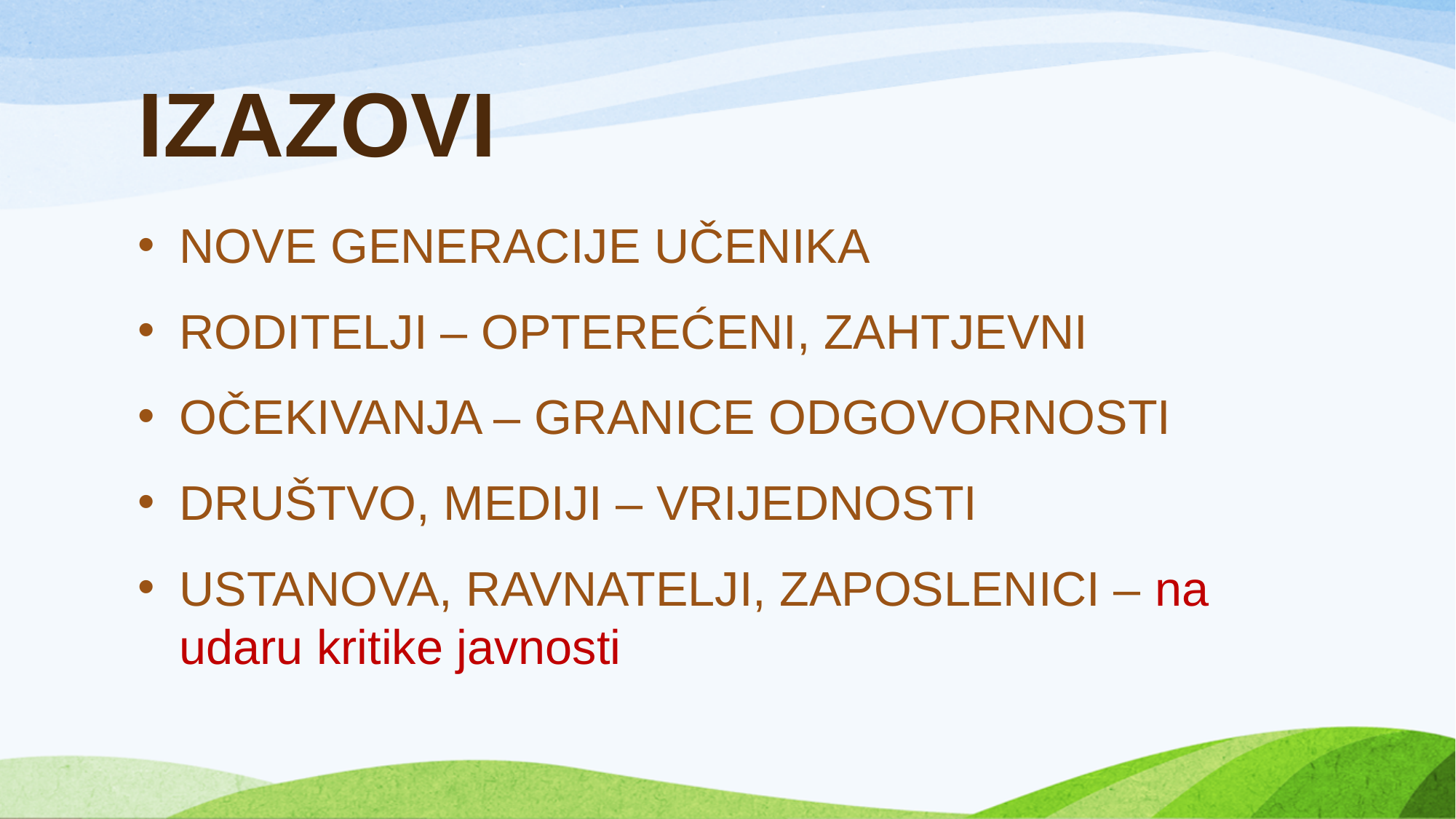

# IZAZOVI
NOVE GENERACIJE UČENIKA
RODITELJI – OPTEREĆENI, ZAHTJEVNI
OČEKIVANJA – GRANICE ODGOVORNOSTI
DRUŠTVO, MEDIJI – VRIJEDNOSTI
USTANOVA, RAVNATELJI, ZAPOSLENICI – na udaru kritike javnosti